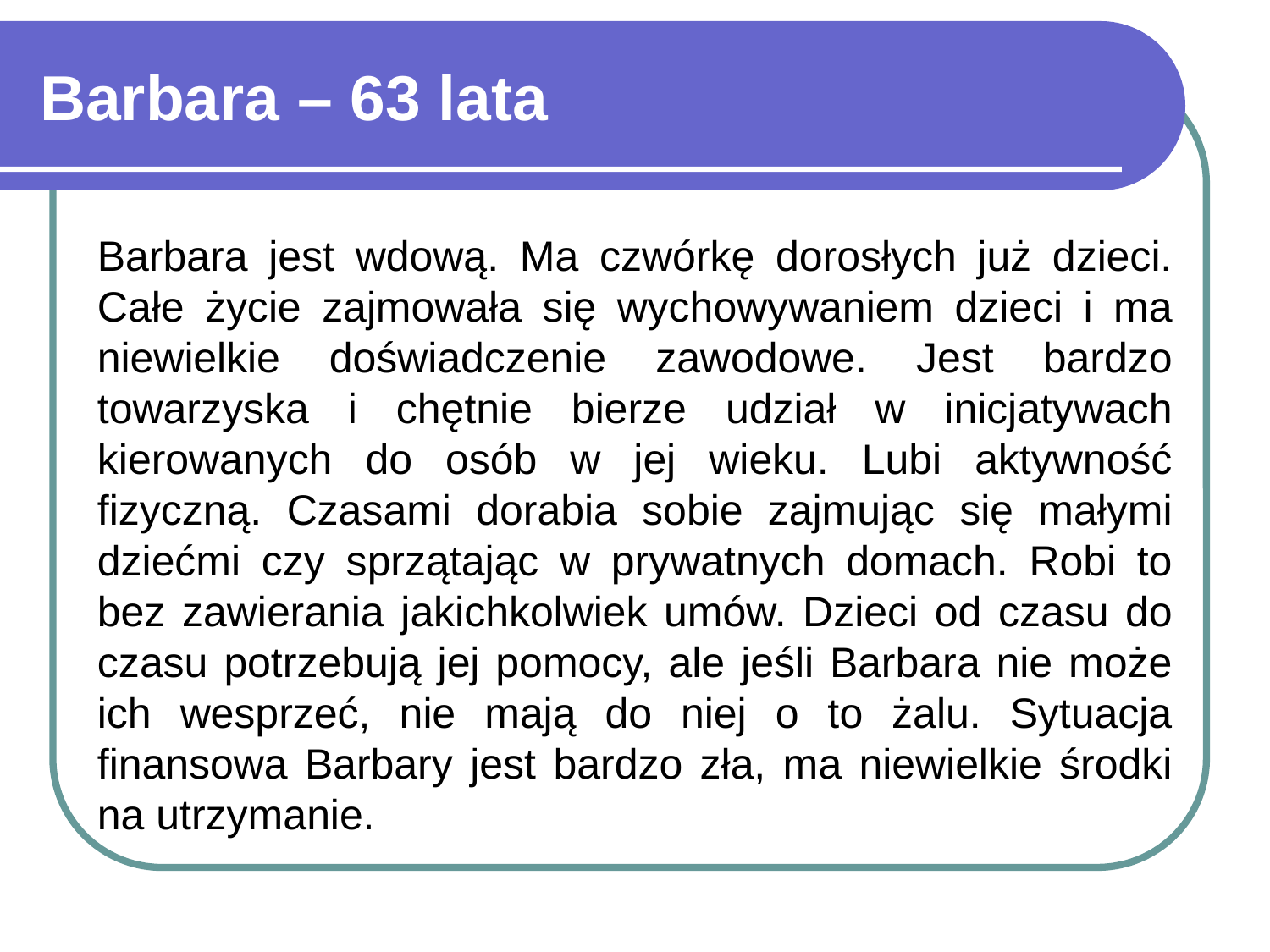

# Barbara – 63 lata
Barbara jest wdową. Ma czwórkę dorosłych już dzieci. Całe życie zajmowała się wychowywaniem dzieci i ma niewielkie doświadczenie zawodowe. Jest bardzo towarzyska i chętnie bierze udział w inicjatywach kierowanych do osób w jej wieku. Lubi aktywność fizyczną. Czasami dorabia sobie zajmując się małymi dziećmi czy sprzątając w prywatnych domach. Robi to bez zawierania jakichkolwiek umów. Dzieci od czasu do czasu potrzebują jej pomocy, ale jeśli Barbara nie może ich wesprzeć, nie mają do niej o to żalu. Sytuacja finansowa Barbary jest bardzo zła, ma niewielkie środki na utrzymanie.